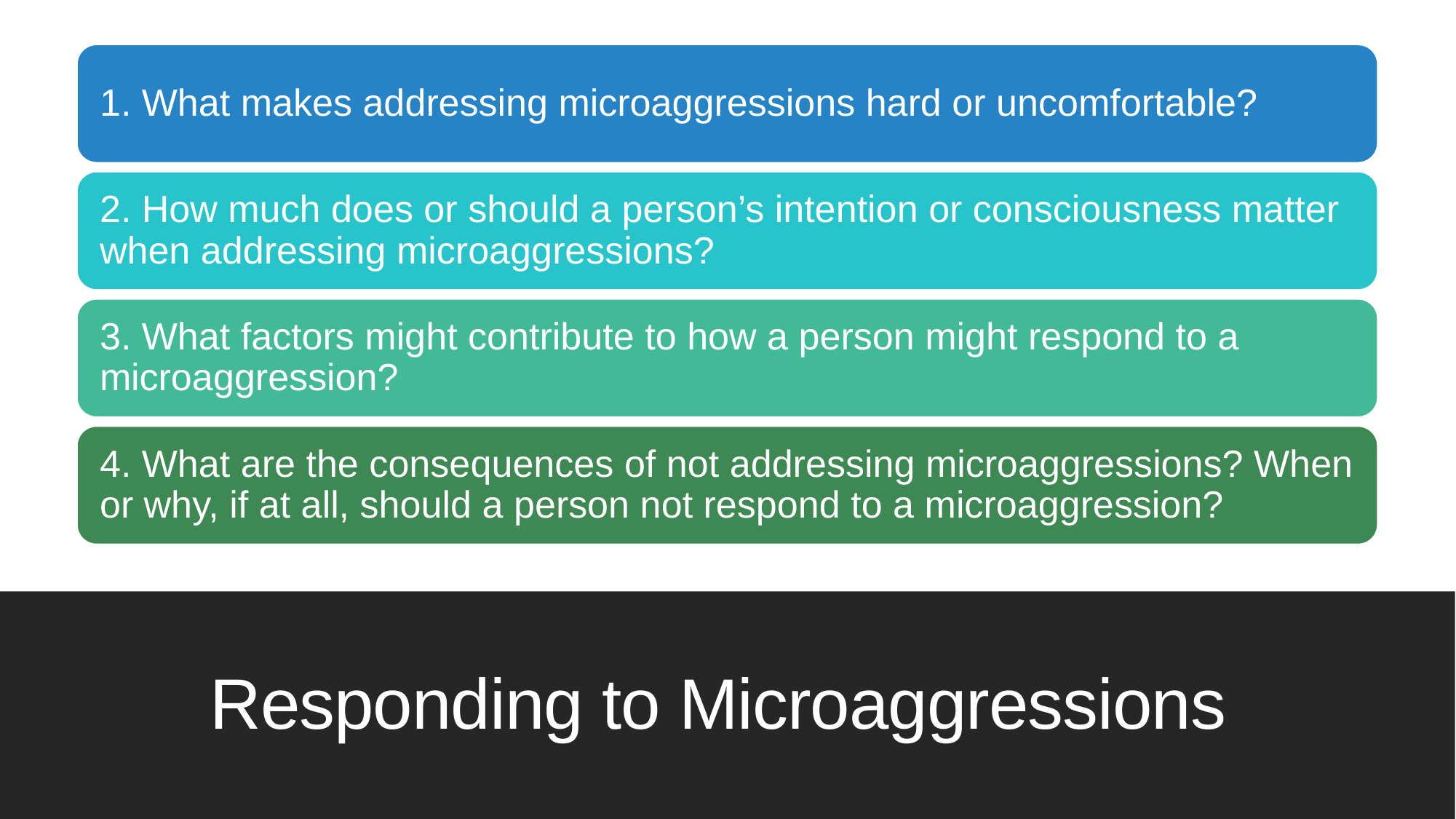

1. What makes addressing microaggressions hard or uncomfortable?
2. How much does or should a person’s intention or consciousness matter when addressing microaggressions?
3. What factors might contribute to how a person might respond to a microaggression?
4. What are the consequences of not addressing microaggressions? When or why, if at all, should a person not respond to a microaggression?

# Responding to Microaggressions